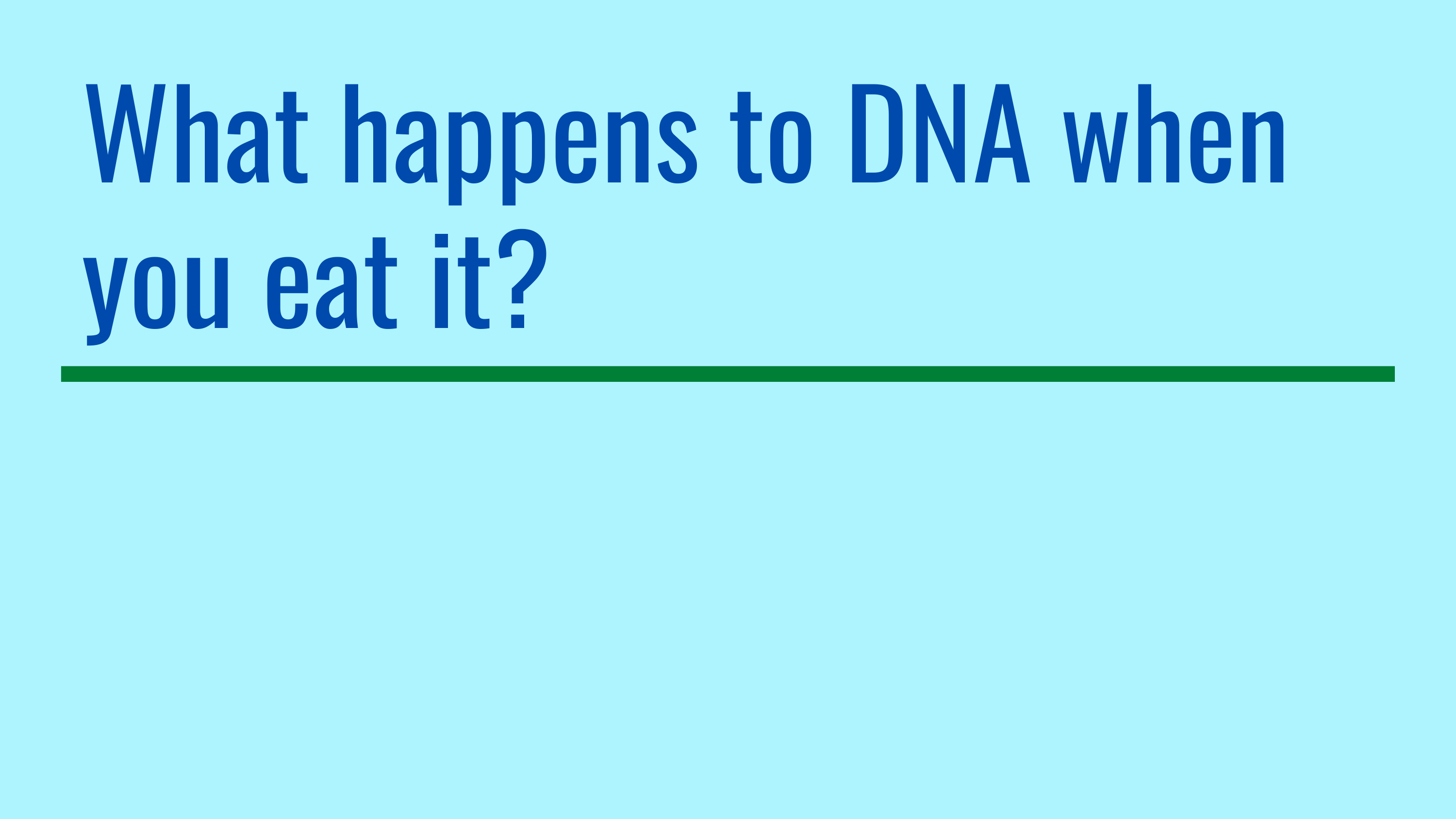

What happens to DNA when you eat it?